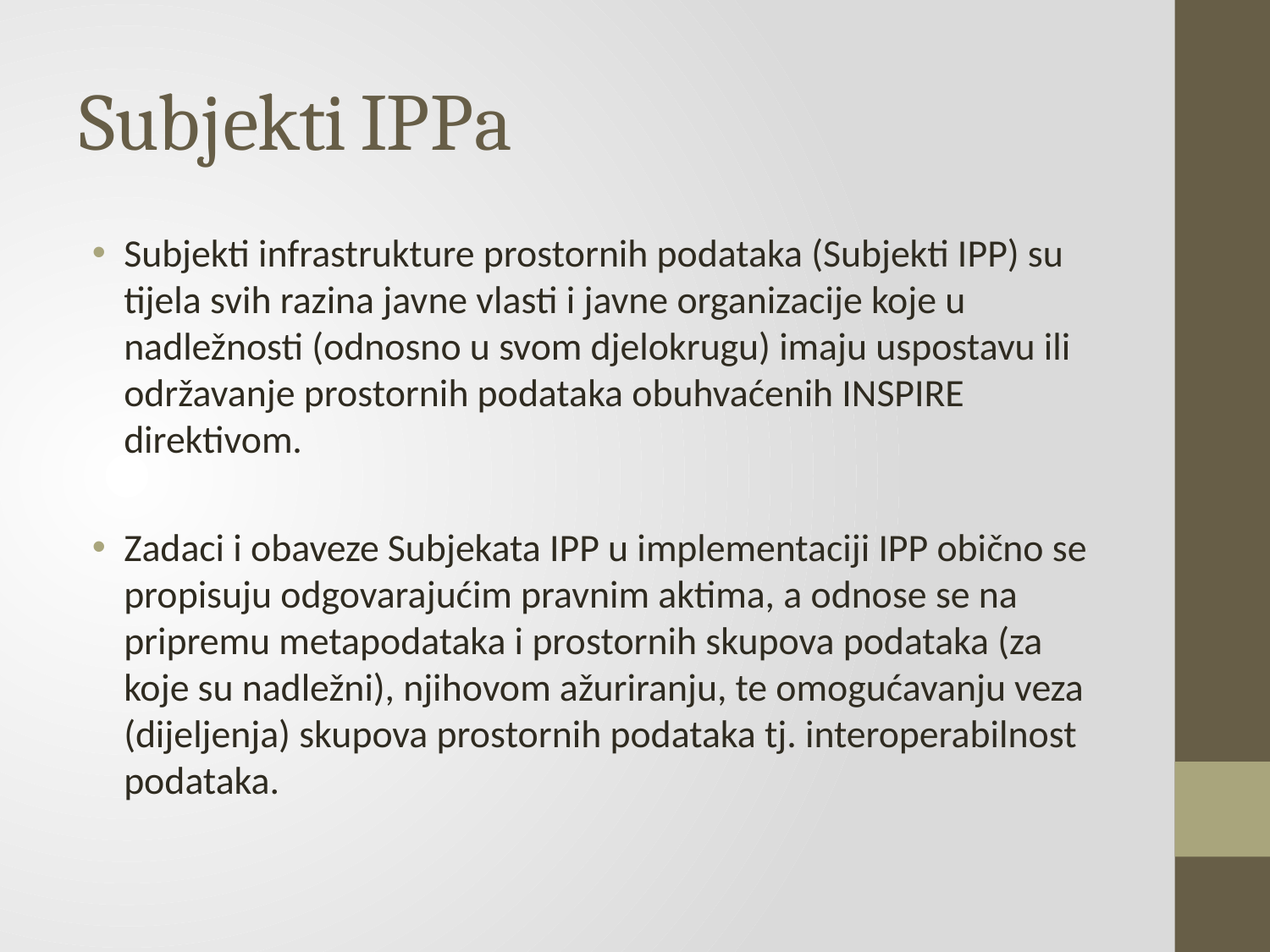

# Subjekti IPPa
Subjekti infrastrukture prostornih podataka (Subjekti IPP) su tijela svih razina javne vlasti i javne organizacije koje u nadležnosti (odnosno u svom djelokrugu) imaju uspostavu ili održavanje prostornih podataka obuhvaćenih INSPIRE direktivom.

Zadaci i obaveze Subjekata IPP u implementaciji IPP obično se propisuju odgovarajućim pravnim aktima, a odnose se na pripremu metapodataka i prostornih skupova podataka (za koje su nadležni), njihovom ažuriranju, te omogućavanju veza (dijeljenja) skupova prostornih podataka tj. interoperabilnost podataka.